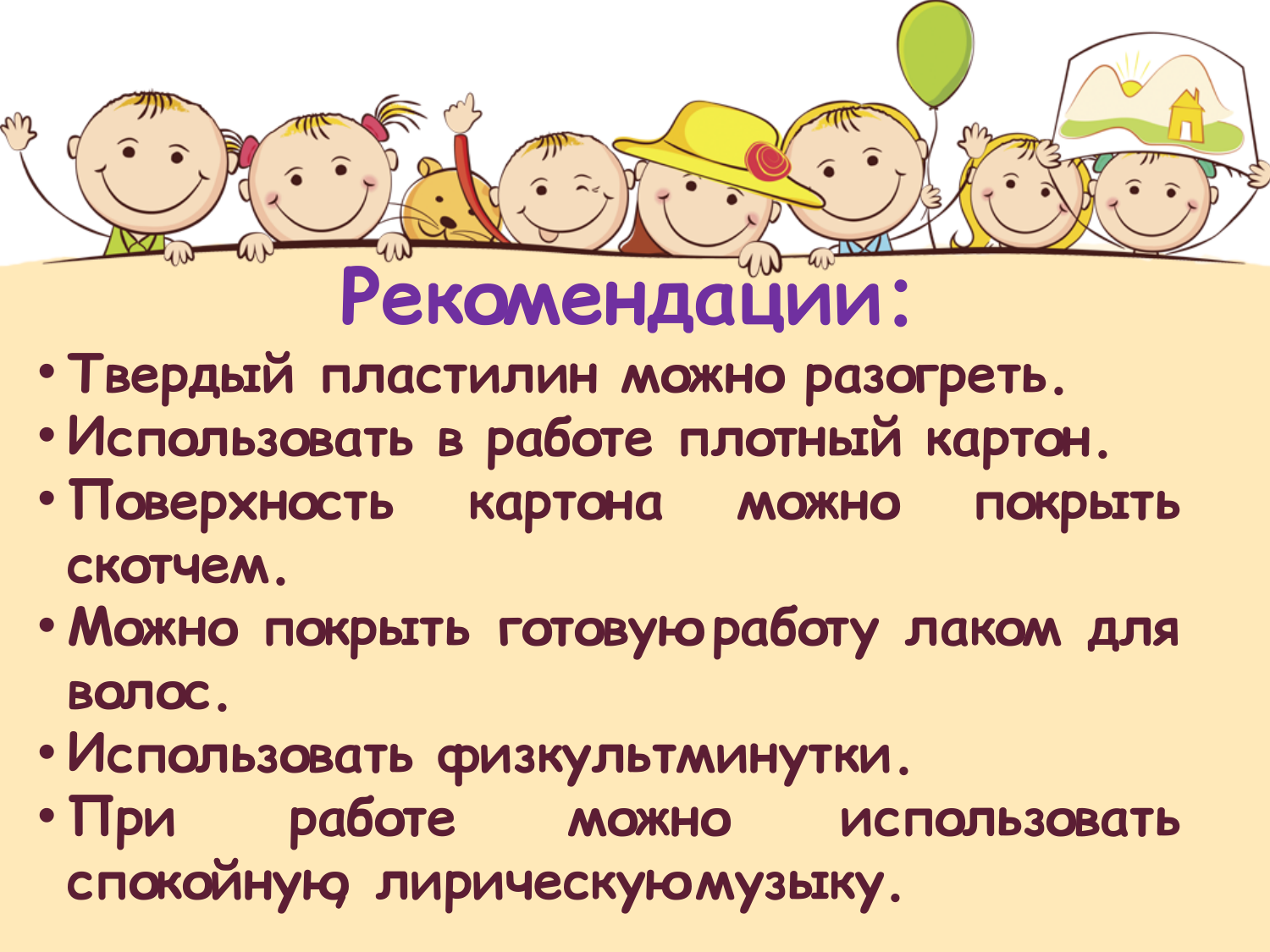

Рекомендации:
Твердый пластилин можно разогреть.
Использовать в работе плотный картон.
Поверхность картона можно покрыть скотчем.
Можно покрыть готовую работу лаком для волос.
Использовать физкультминутки.
При работе можно использовать спокойную, лирическую музыку.